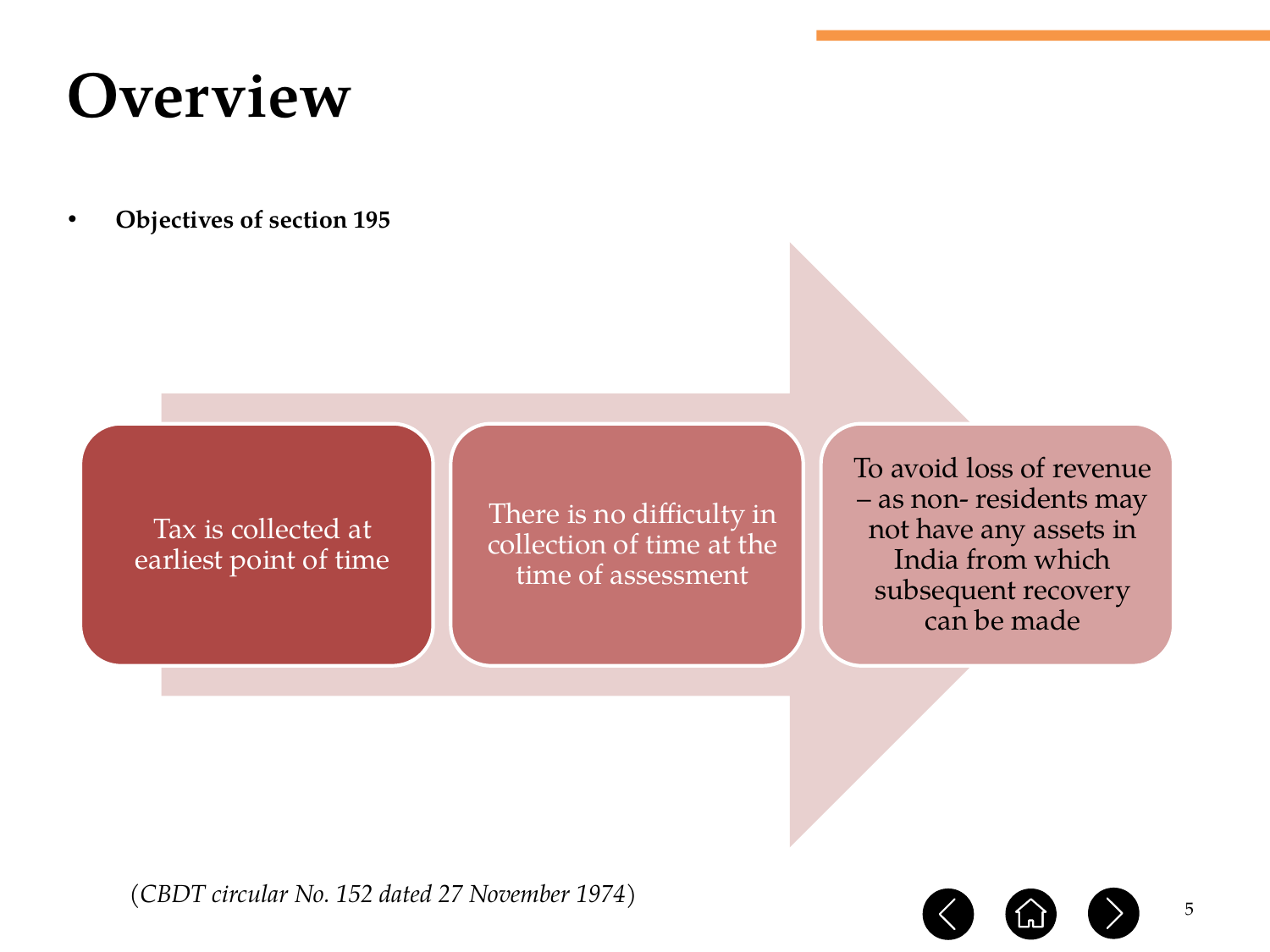

Overview

Objectives of section 195
Tax is collected at earliest point of time
There is no difficulty in collection of time at the time of assessment
To avoid loss of revenue – as non- residents may not have any assets in India from which subsequent recovery can be made
(CBDT circular No. 152 dated 27 November 1974)
5